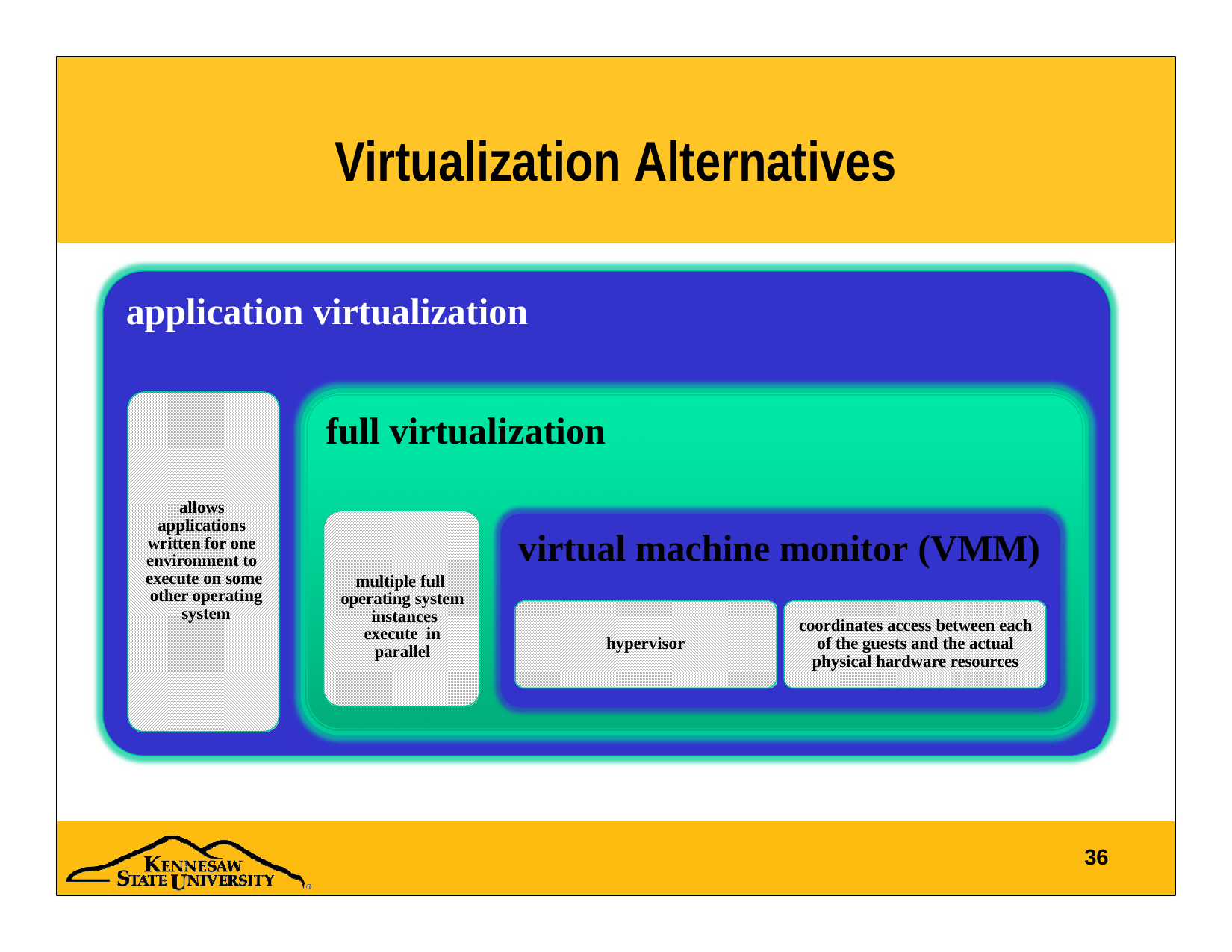

# Virtualization Alternatives

application virtualization

full virtualization
allows  applications  written for one  environment to  execute on some  other operating  system

virtual machine monitor (VMM)
multiple full  operating system  instances execute  in parallel

coordinates access between each  of the guests and the actual  physical hardware resources
hypervisor

36